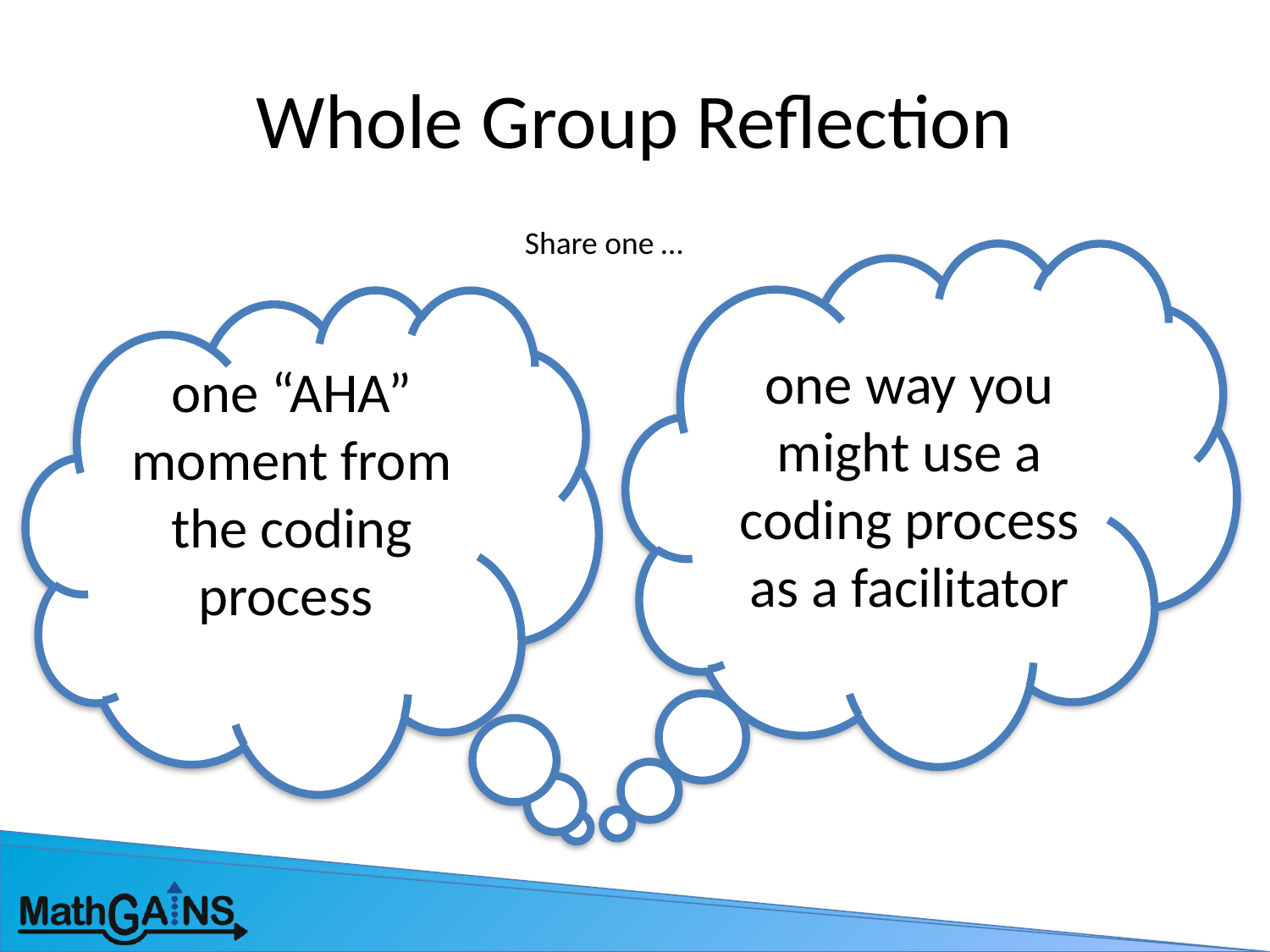

# Whole Group Reflection
Share one …

one way you might use a coding process as a facilitator

one “AHA” moment from the coding process